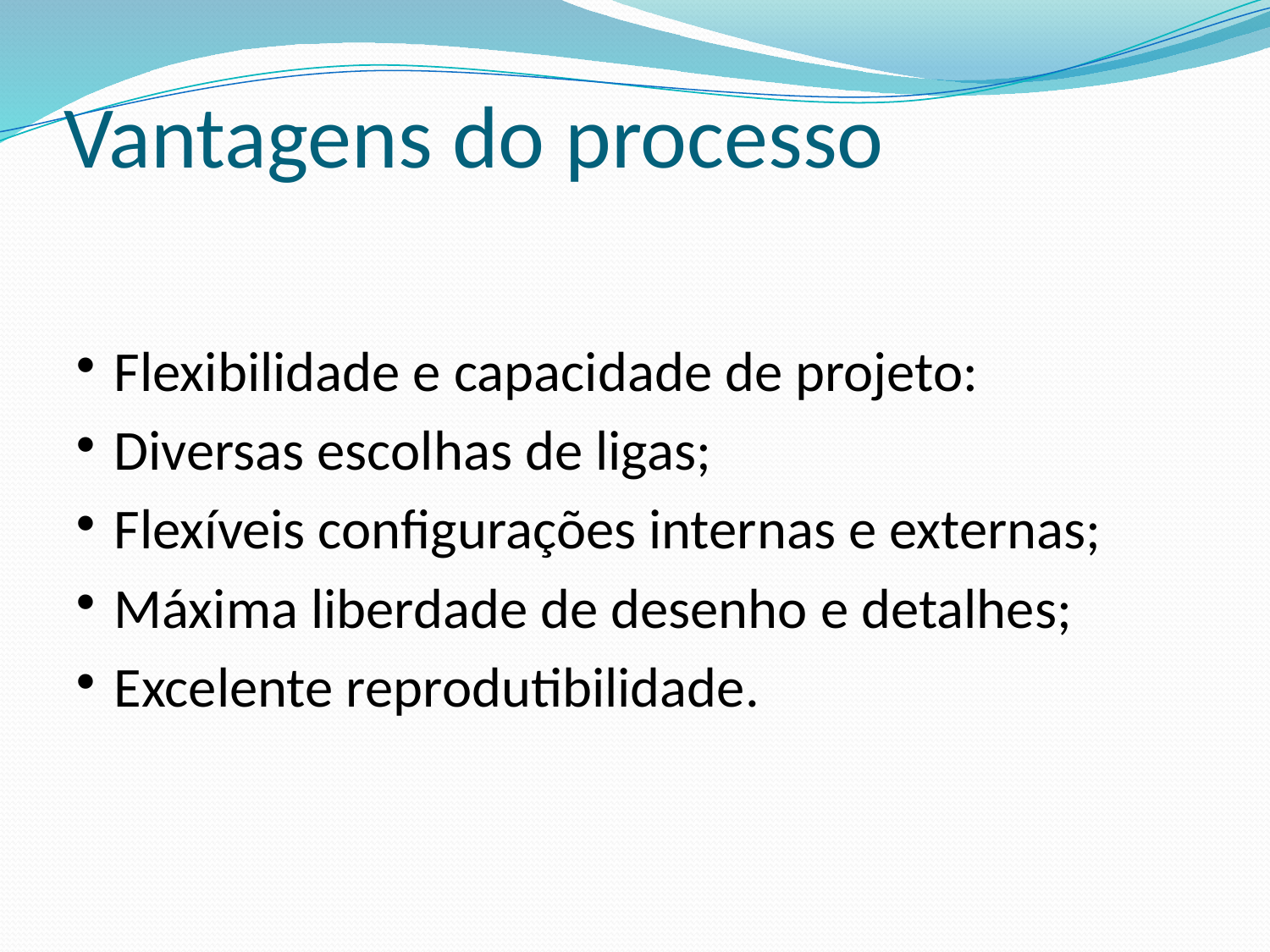

# Vantagens do processo
Flexibilidade e capacidade de projeto:
Diversas escolhas de ligas;
Flexíveis configurações internas e externas;
Máxima liberdade de desenho e detalhes;
Excelente reprodutibilidade.